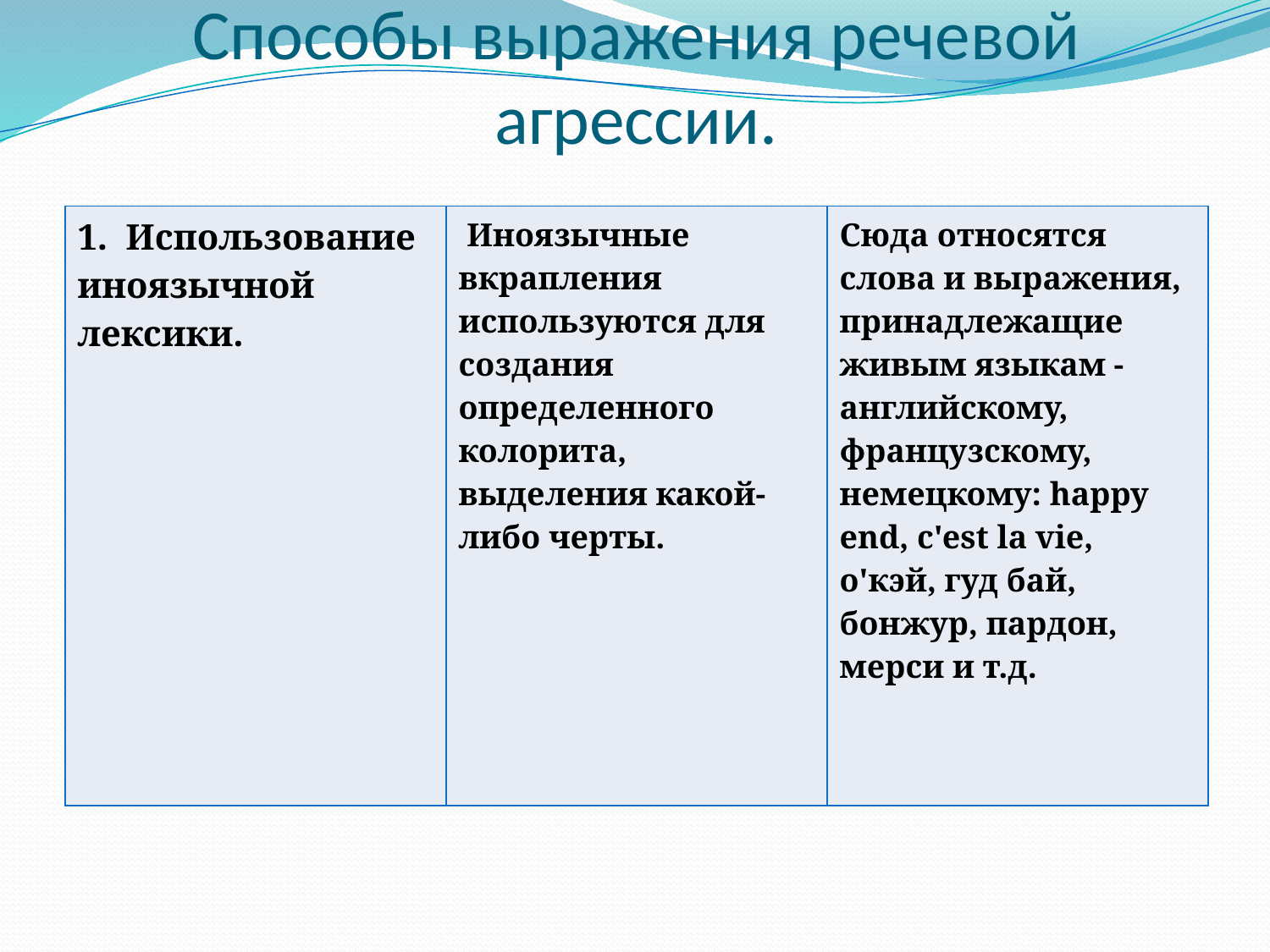

# Способы выражения речевой агрессии.
| 1. Использование иноязычной лексики. | Иноязычные вкрапления используются для создания определенного колорита, выделения какой-либо черты. | Сюда относятся слова и выражения, принадлежащие живым языкам - английскому, французскому, немецкому: happy end, c'est la vie, о'кэй, гуд бай, бонжур, пардон, мерси и т.д. |
| --- | --- | --- |